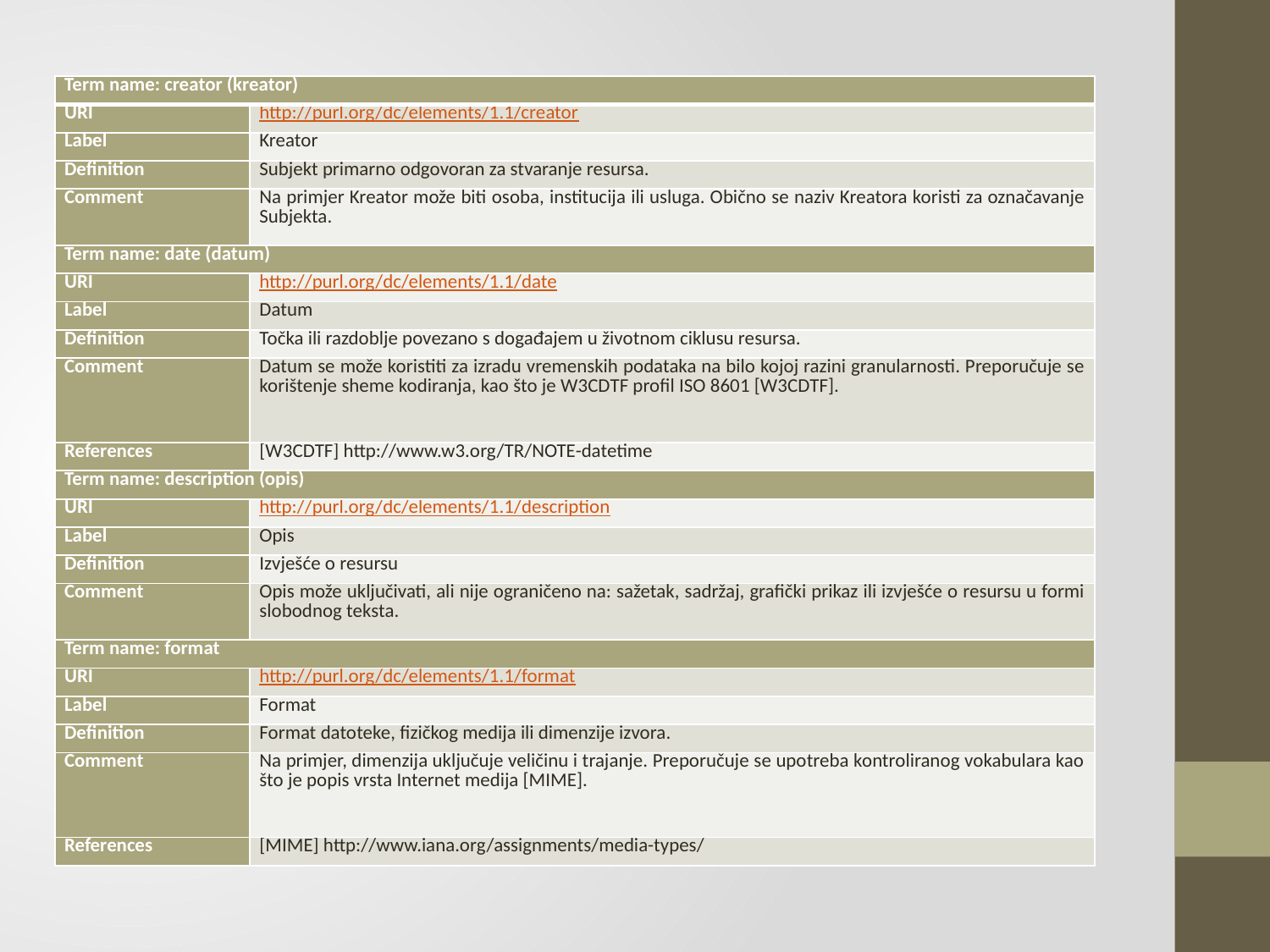

#
| Term name: creator (kreator) |  |
| --- | --- |
| URI | http://purl.org/dc/elements/1.1/creator |
| Label | Kreator |
| Definition | Subjekt primarno odgovoran za stvaranje resursa. |
| Comment | Na primjer Kreator može biti osoba, institucija ili usluga. Obično se naziv Kreatora koristi za označavanje Subjekta. |
| Term name: date (datum) |  |
| URI | http://purl.org/dc/elements/1.1/date |
| Label | Datum |
| Definition | Točka ili razdoblje povezano s događajem u životnom ciklusu resursa. |
| Comment | Datum se može koristiti za izradu vremenskih podataka na bilo kojoj razini granularnosti. Preporučuje se korištenje sheme kodiranja, kao što je W3CDTF profil ISO 8601 [W3CDTF]. |
| References | [W3CDTF] http://www.w3.org/TR/NOTE-datetime |
| Term name: description (opis) |  |
| URI | http://purl.org/dc/elements/1.1/description |
| Label | Opis |
| Definition | Izvješće o resursu |
| Comment | Opis može uključivati, ali nije ograničeno na: sažetak, sadržaj, grafički prikaz ili izvješće o resursu u formi slobodnog teksta. |
| Term name: format |  |
| URI | http://purl.org/dc/elements/1.1/format |
| Label | Format |
| Definition | Format datoteke, fizičkog medija ili dimenzije izvora. |
| Comment | Na primjer, dimenzija uključuje veličinu i trajanje. Preporučuje se upotreba kontroliranog vokabulara kao što je popis vrsta Internet medija [MIME]. |
| References | [MIME] http://www.iana.org/assignments/media-types/ |